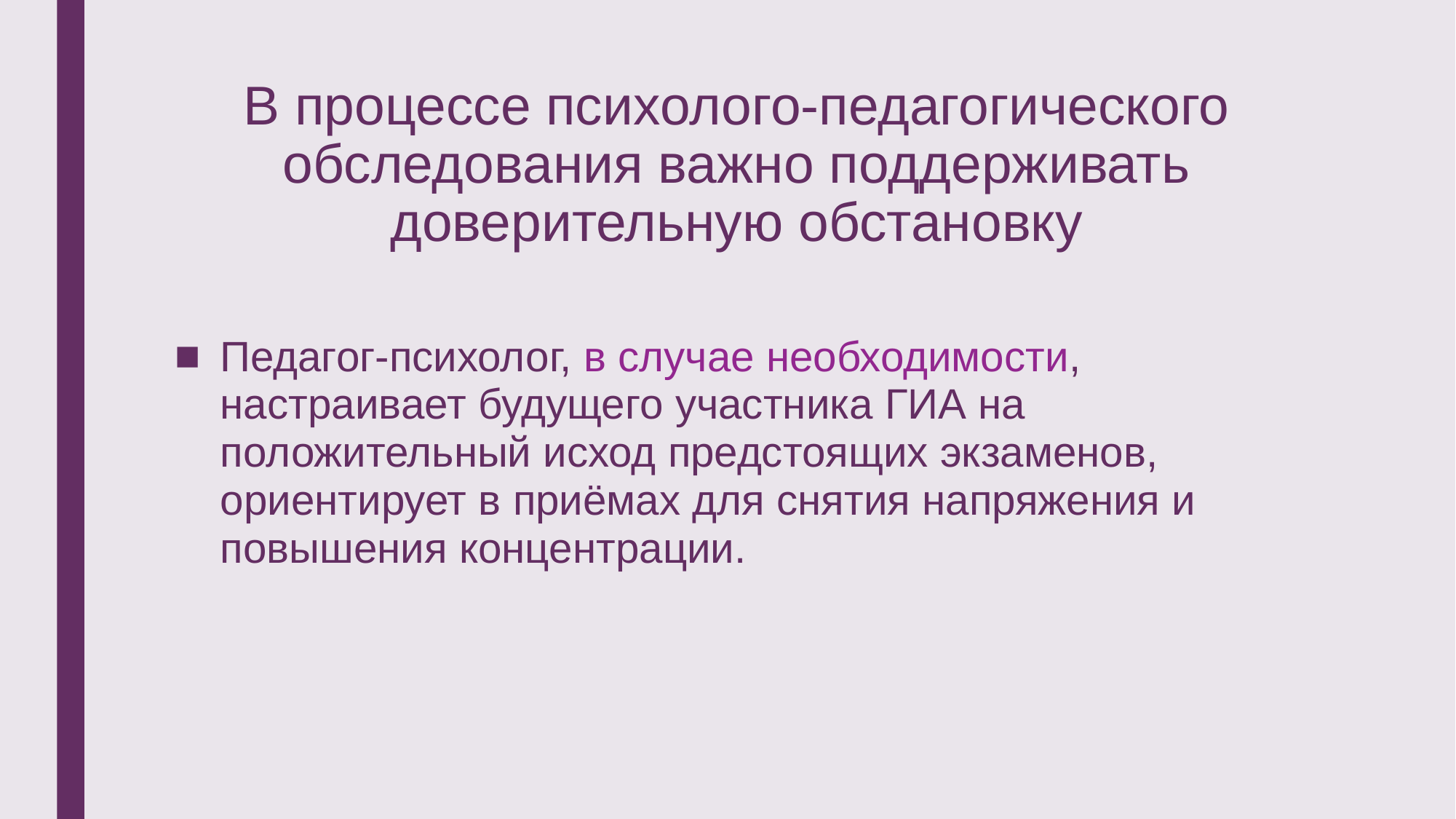

# В процессе психолого-педагогического обследования важно поддерживать доверительную обстановку

Педагог-психолог, в случае необходимости, настраивает будущего участника ГИА на положительный исход предстоящих экзаменов, ориентирует в приёмах для снятия напряжения и повышения концентрации.